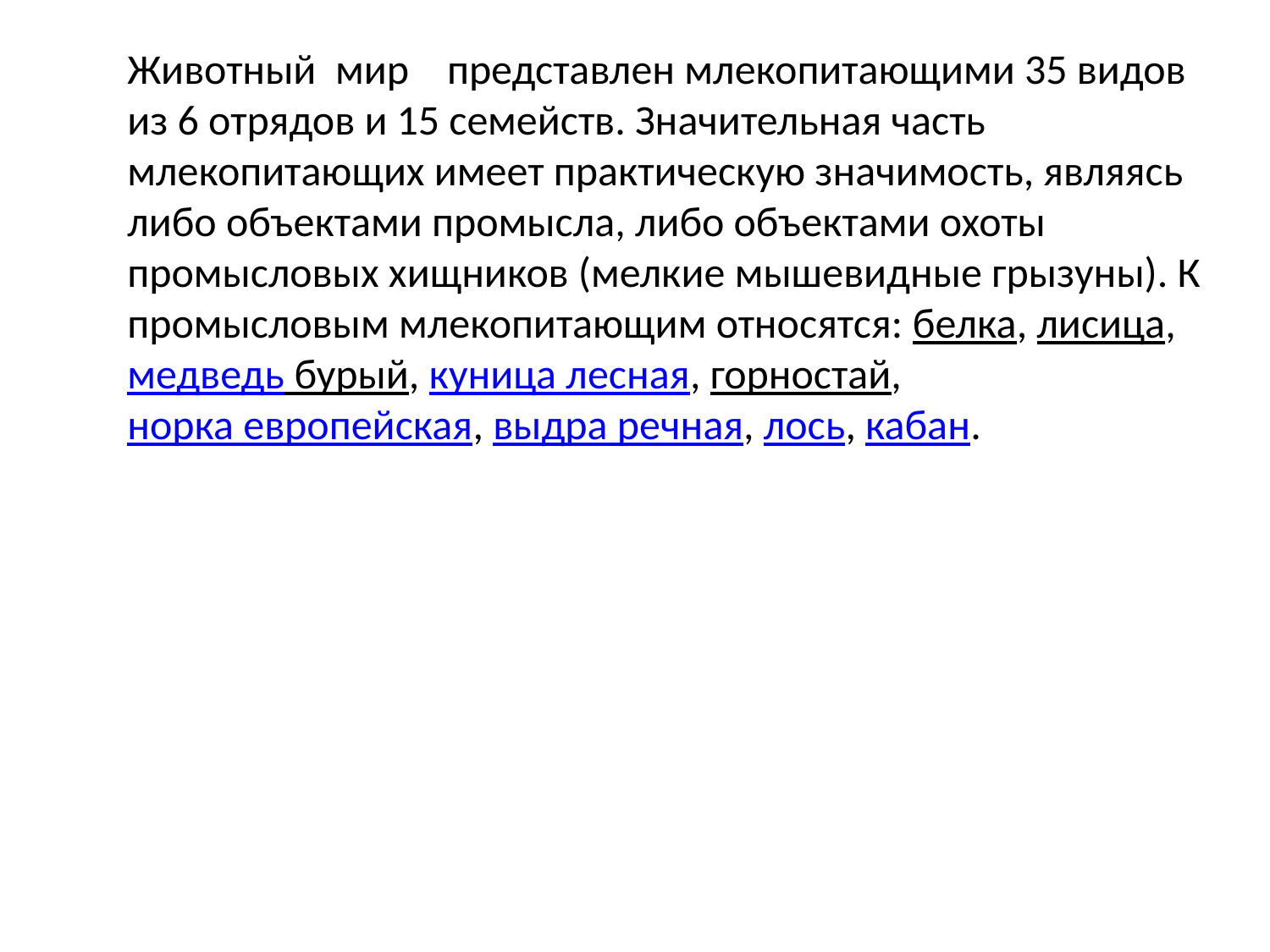

Животный  мир    представлен млекопитающими 35 видов из 6 отрядов и 15 семейств. Значительная часть млекопитающих имеет практическую значимость, являясь либо объектами промысла, либо объектами охоты промысловых хищников (мелкие мышевидные грызуны). К промысловым млекопитающим относятся: белка, лисица,медведь бурый, куница лесная, горностай, норка европейская, выдра речная, лось, кабан.